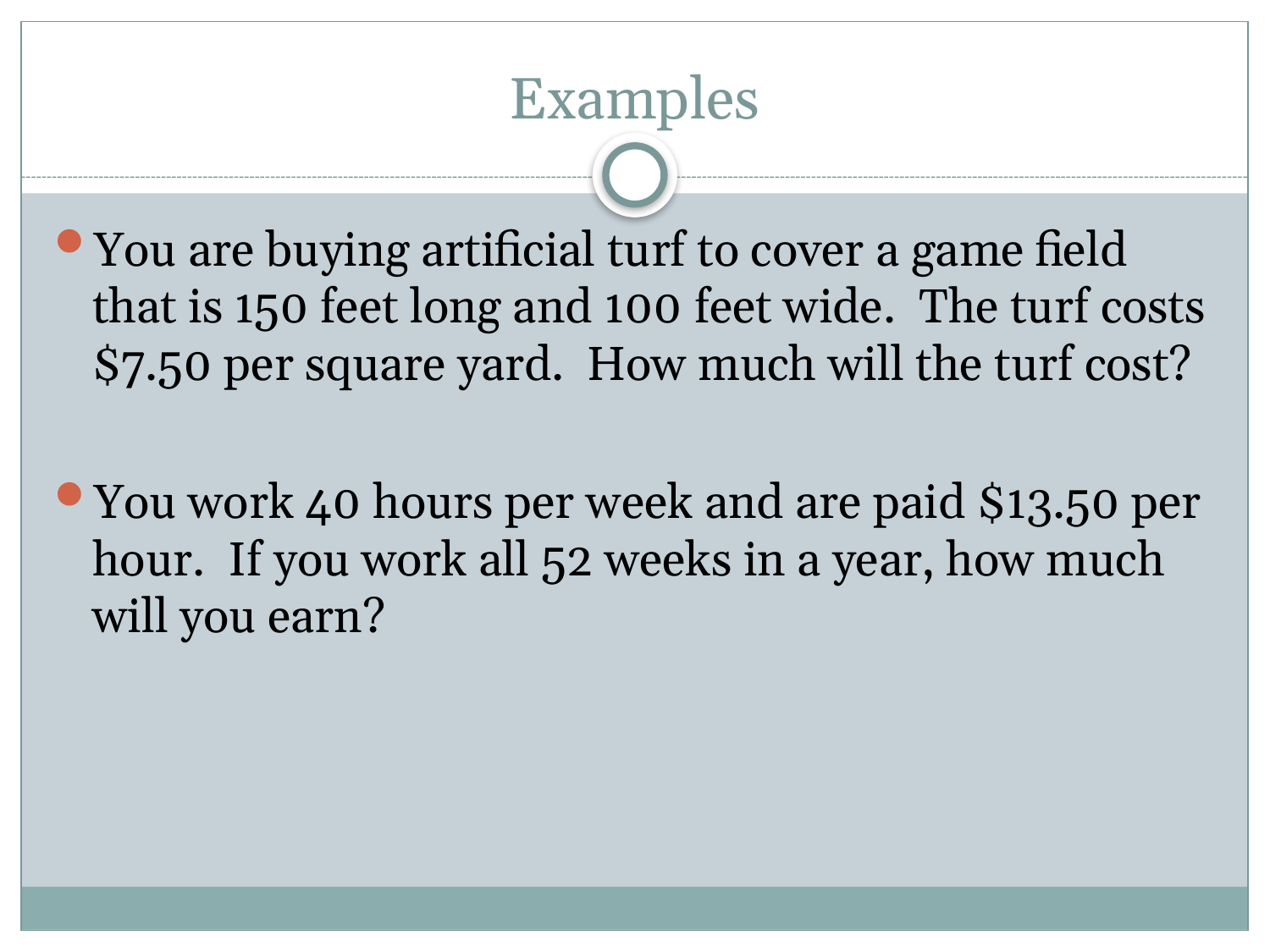

# Examples
You are buying artificial turf to cover a game field that is 150 feet long and 100 feet wide.  The turf costs $7.50 per square yard.  How much will the turf cost?

You work 40 hours per week and are paid $13.50 per hour.  If you work all 52 weeks in a year, how much will you earn?